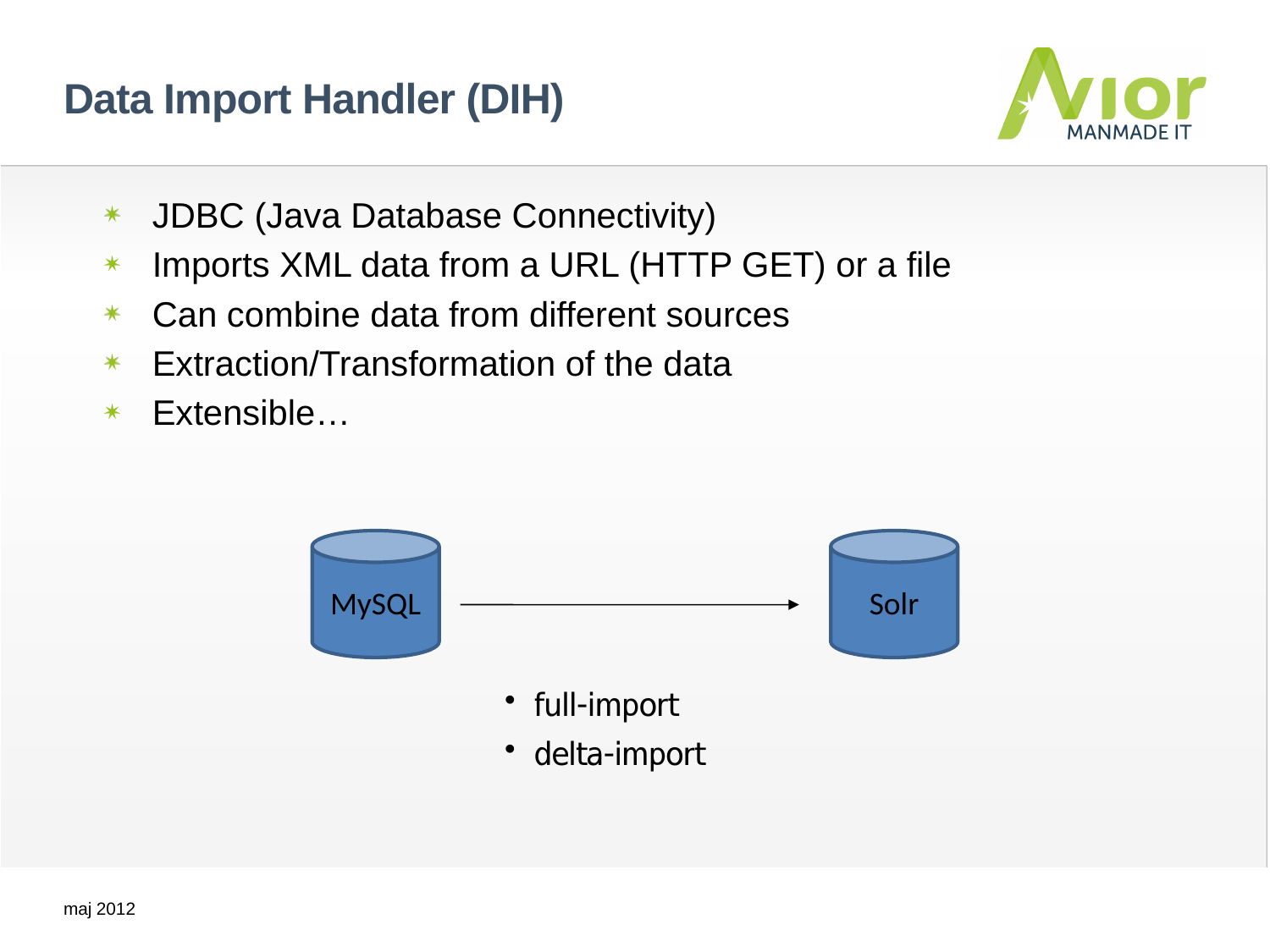

# Data Import Handler (DIH)
JDBC (Java Database Connectivity)
Imports XML data from a URL (HTTP GET) or a file
Can combine data from different sources
Extraction/Transformation of the data
Extensible…

MySQL
Solr

full-import
delta-import
maj 2012